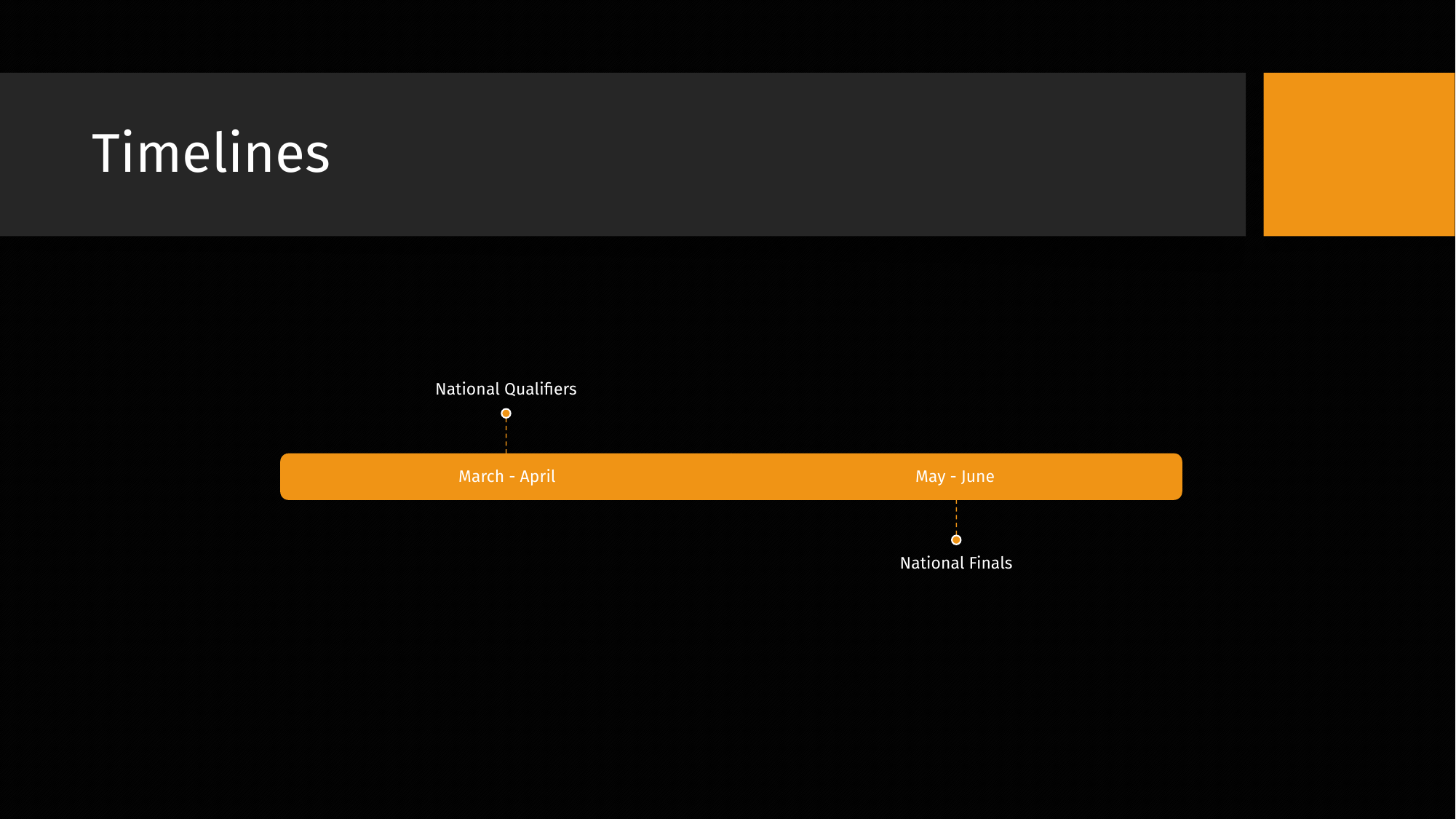

# Timelines
March - April
National Qualifiers
May - June
National Finals